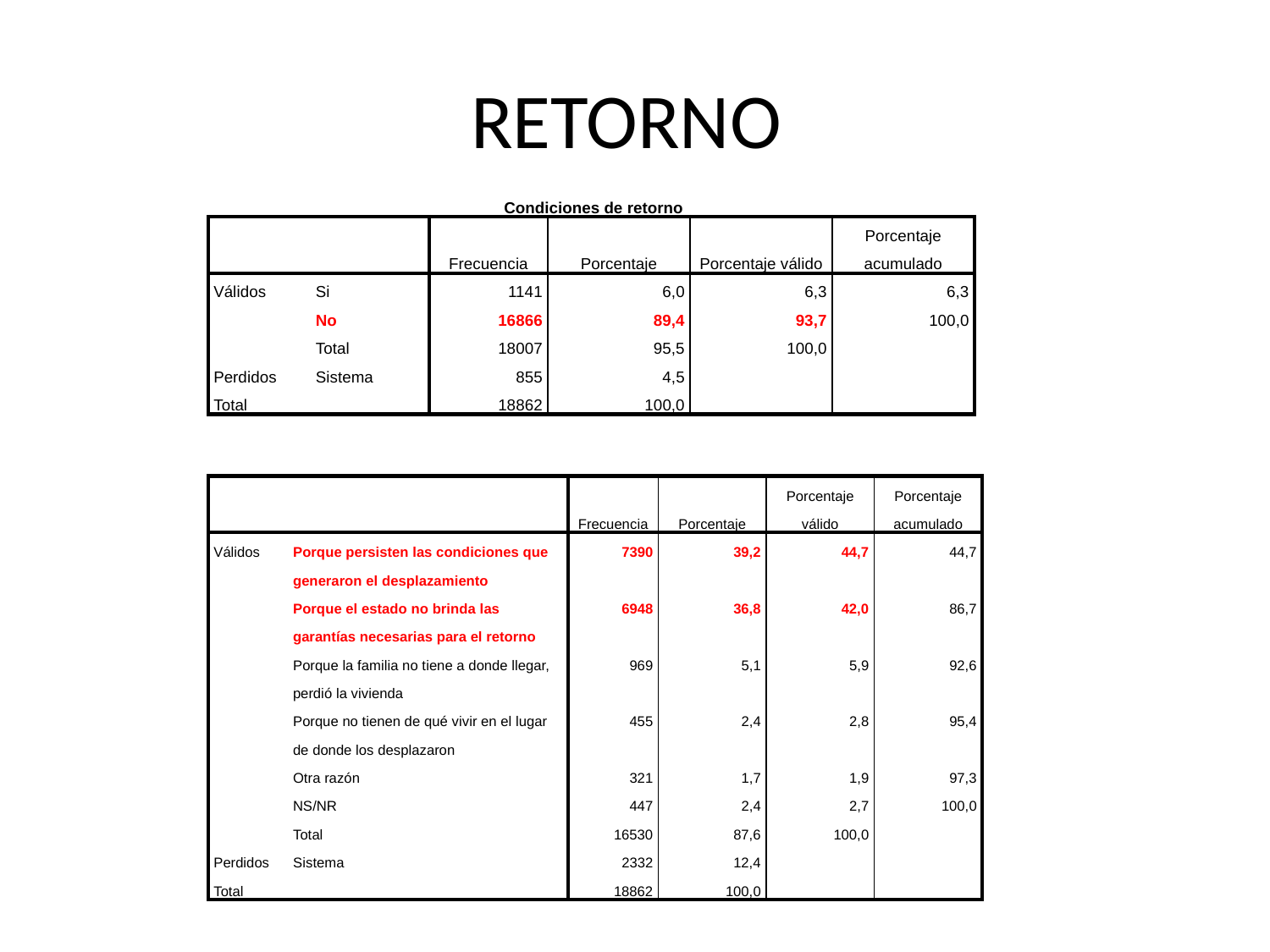

# RETORNO
| Condiciones de retorno |  |  |  |  |  |
| --- | --- | --- | --- | --- | --- |
|  |  | Frecuencia | Porcentaje | Porcentaje válido | Porcentaje acumulado |
| Válidos | Si | 1141 | 6,0 | 6,3 | 6,3 |
|  | No | 16866 | 89,4 | 93,7 | 100,0 |
|  | Total | 18007 | 95,5 | 100,0 |  |
| Perdidos | Sistema | 855 | 4,5 |  |  |
| Total |  | 18862 | 100,0 |  |  |
|  |  | Frecuencia | Porcentaje | Porcentaje válido | Porcentaje acumulado |
| --- | --- | --- | --- | --- | --- |
| Válidos | Porque persisten las condiciones que generaron el desplazamiento | 7390 | 39,2 | 44,7 | 44,7 |
|  | Porque el estado no brinda las garantías necesarias para el retorno | 6948 | 36,8 | 42,0 | 86,7 |
|  | Porque la familia no tiene a donde llegar, perdió la vivienda | 969 | 5,1 | 5,9 | 92,6 |
|  | Porque no tienen de qué vivir en el lugar de donde los desplazaron | 455 | 2,4 | 2,8 | 95,4 |
|  | Otra razón | 321 | 1,7 | 1,9 | 97,3 |
|  | NS/NR | 447 | 2,4 | 2,7 | 100,0 |
|  | Total | 16530 | 87,6 | 100,0 |  |
| Perdidos | Sistema | 2332 | 12,4 |  |  |
| Total |  | 18862 | 100,0 |  |  |